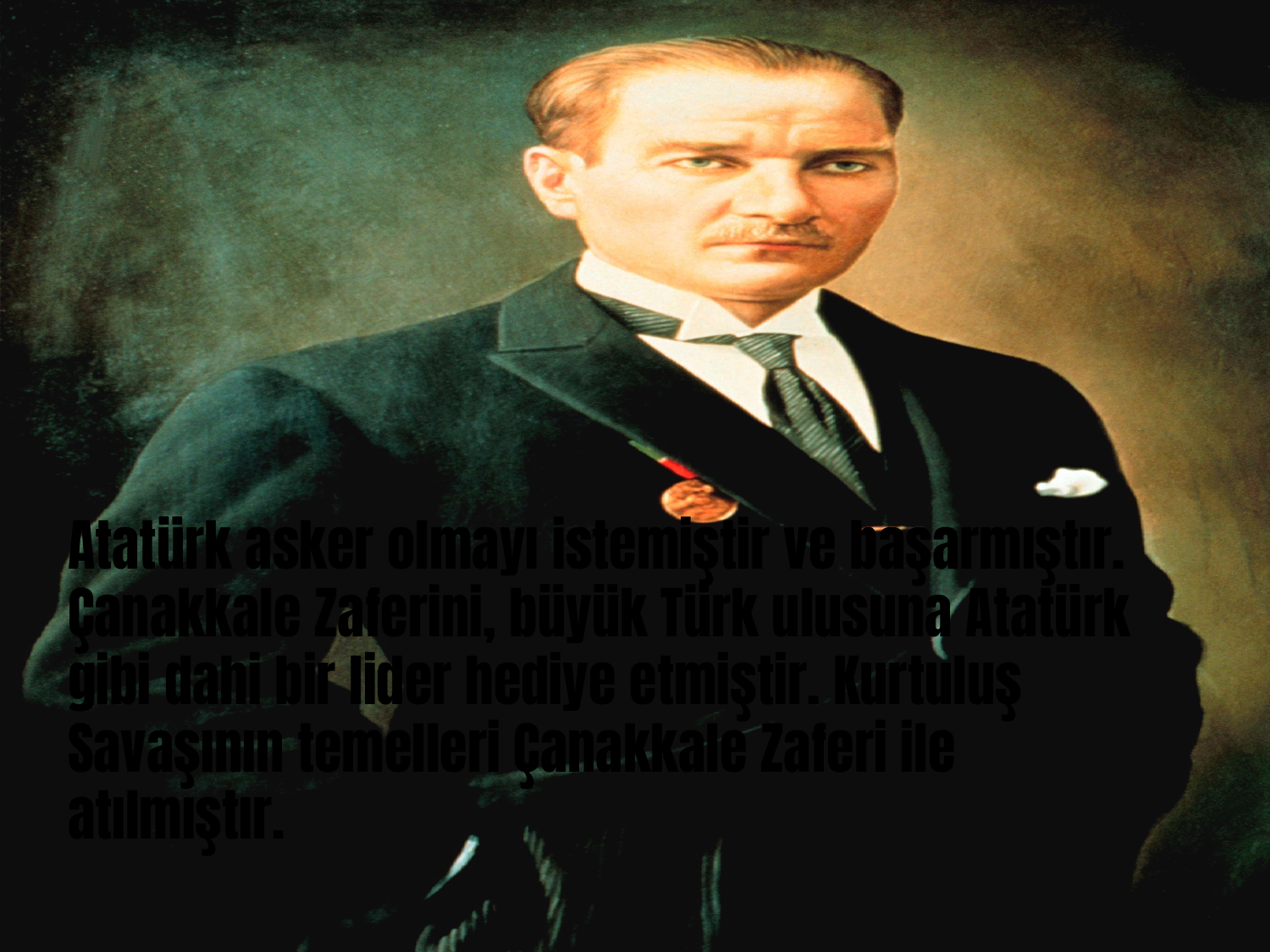

#
Atatürk asker olmayı istemiştir ve başarmıştır. Çanakkale Zaferini, büyük Türk ulusuna Atatürk gibi dahi bir lider hediye etmiştir. Kurtuluş Savaşının temelleri Çanakkale Zaferi ile atılmıştır.